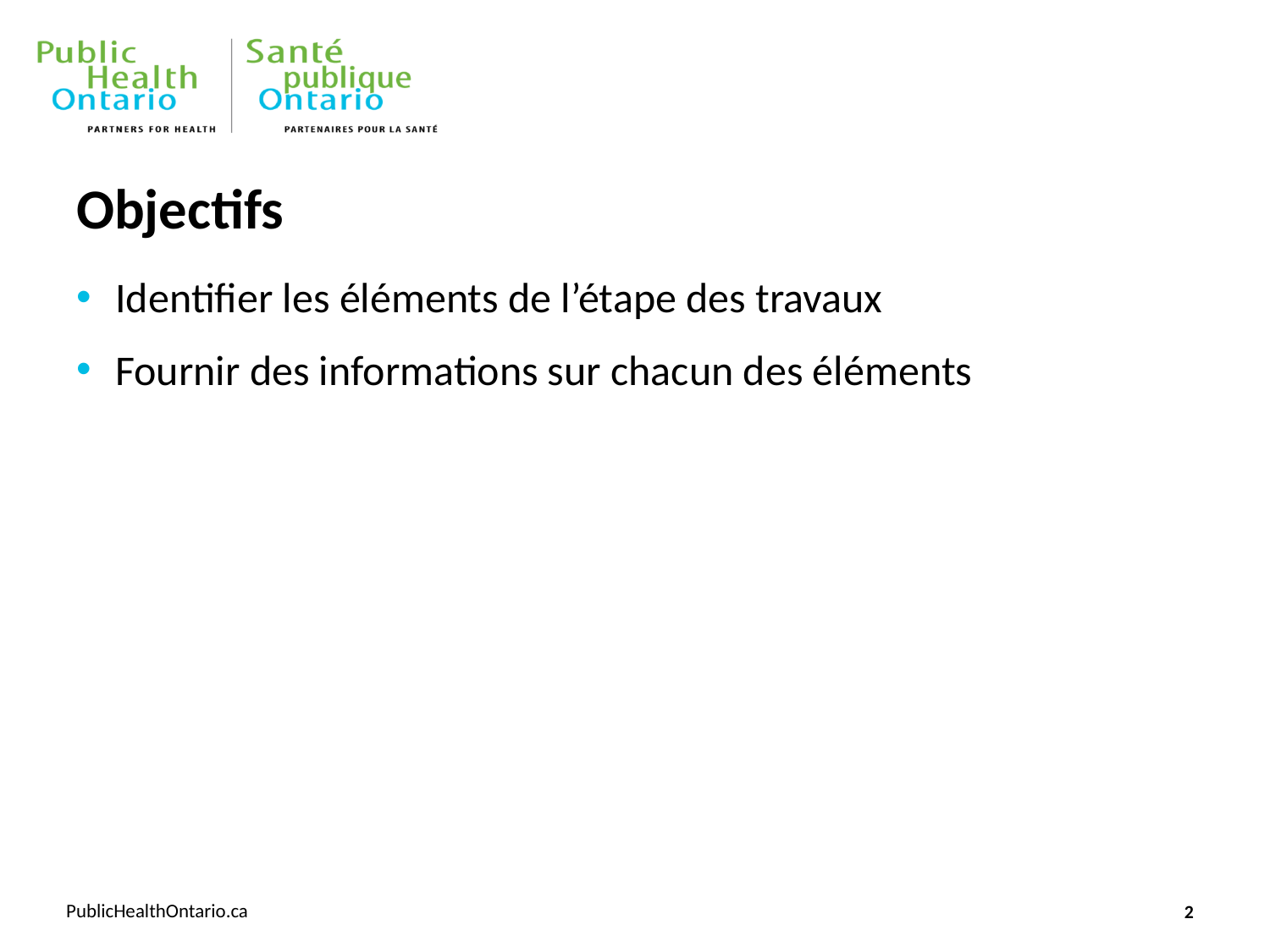

# Objectifs
Identifier les éléments de l’étape des travaux
Fournir des informations sur chacun des éléments
2